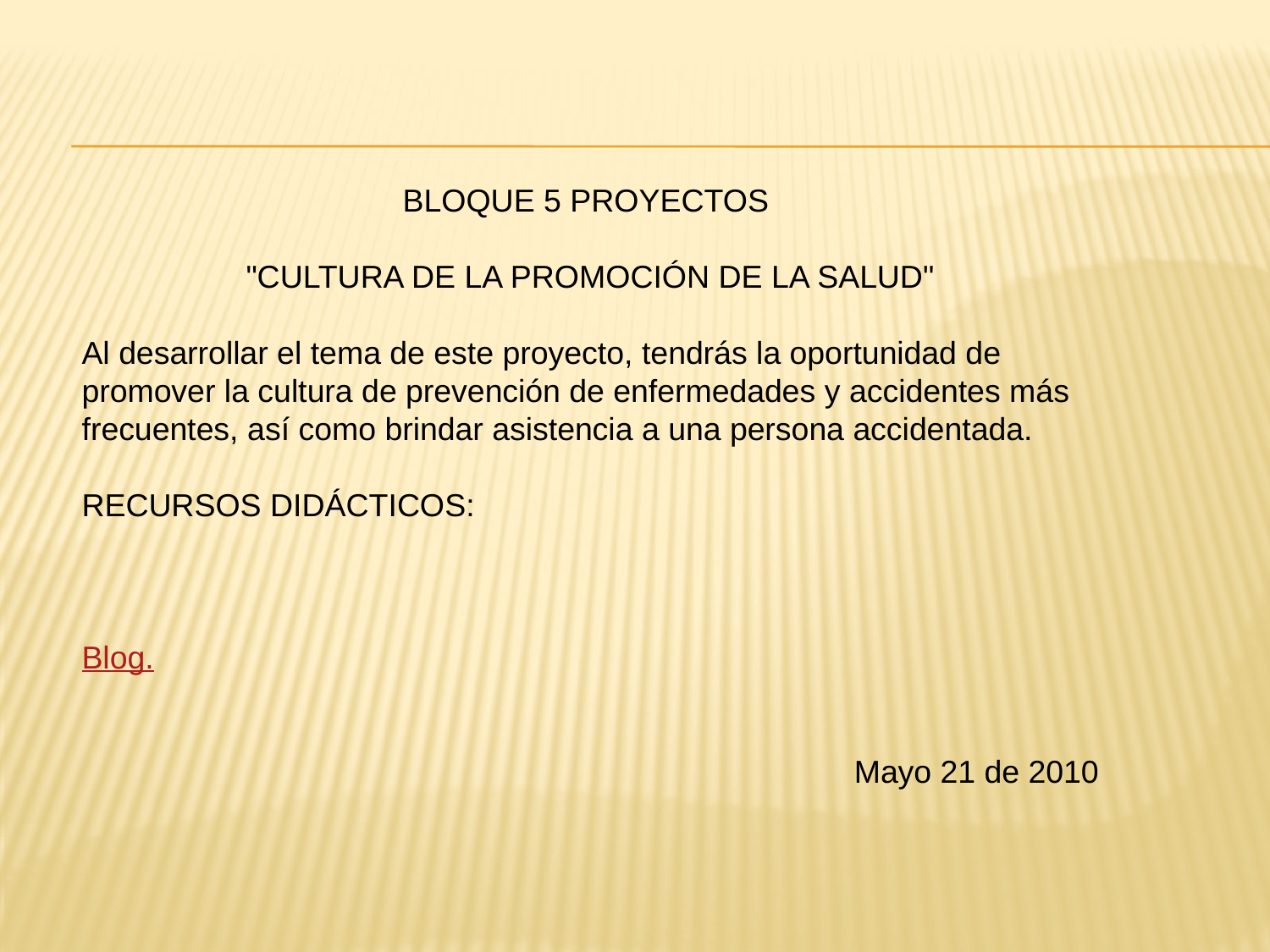

BLOQUE 5 PROYECTOS

"CULTURA DE LA PROMOCIÓN DE LA SALUD"
Al desarrollar el tema de este proyecto, tendrás la oportunidad de promover la cultura de prevención de enfermedades y accidentes más frecuentes, así como brindar asistencia a una persona accidentada.

RECURSOS DIDÁCTICOS:

Blog.

Mayo 21 de 2010